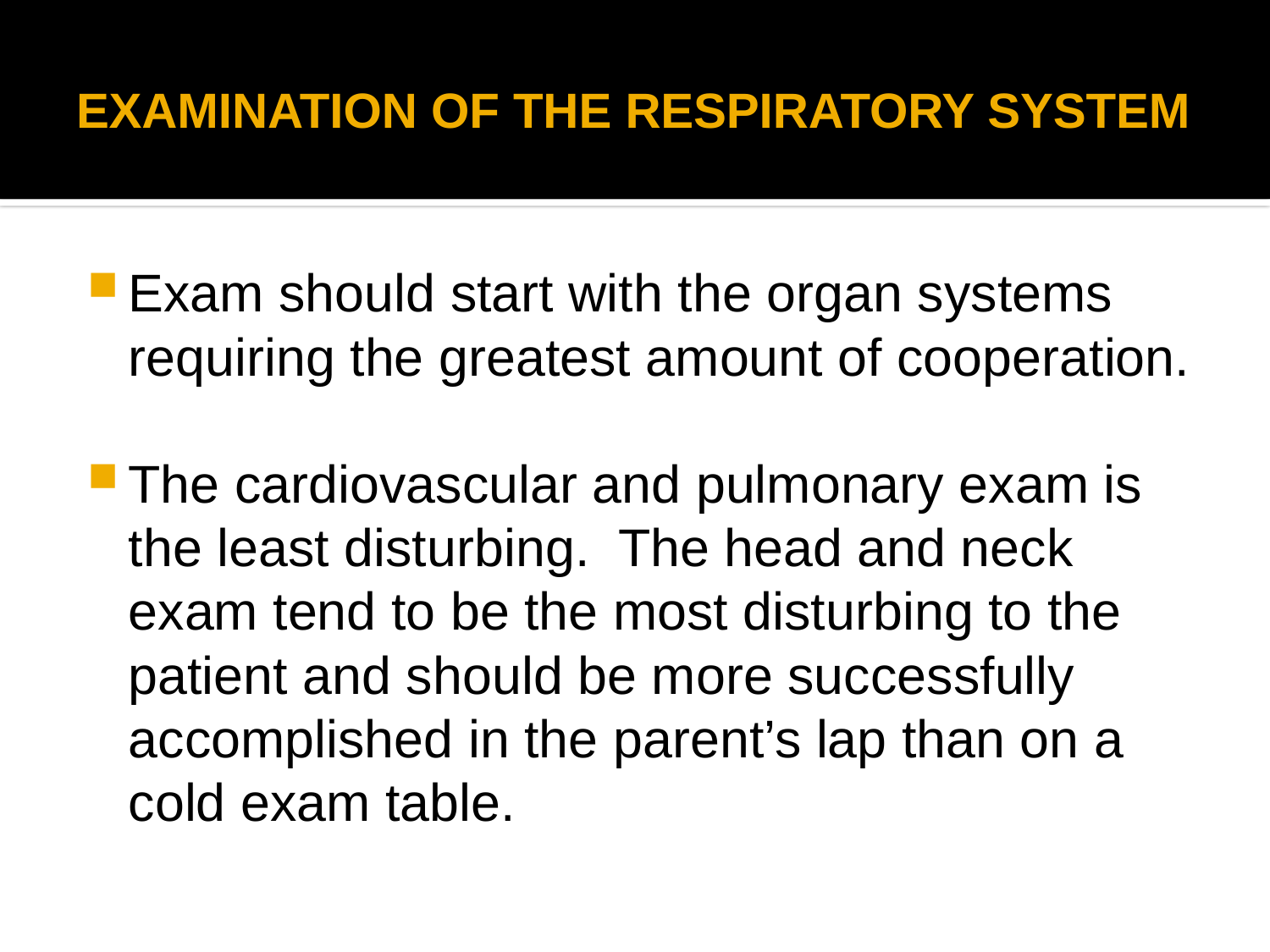

# EXAMINATION OF THE RESPIRATORY SYSTEM
Exam should start with the organ systems requiring the greatest amount of cooperation.

The cardiovascular and pulmonary exam is the least disturbing.  The head and neck exam tend to be the most disturbing to the patient and should be more successfully accomplished in the parent’s lap than on a cold exam table.